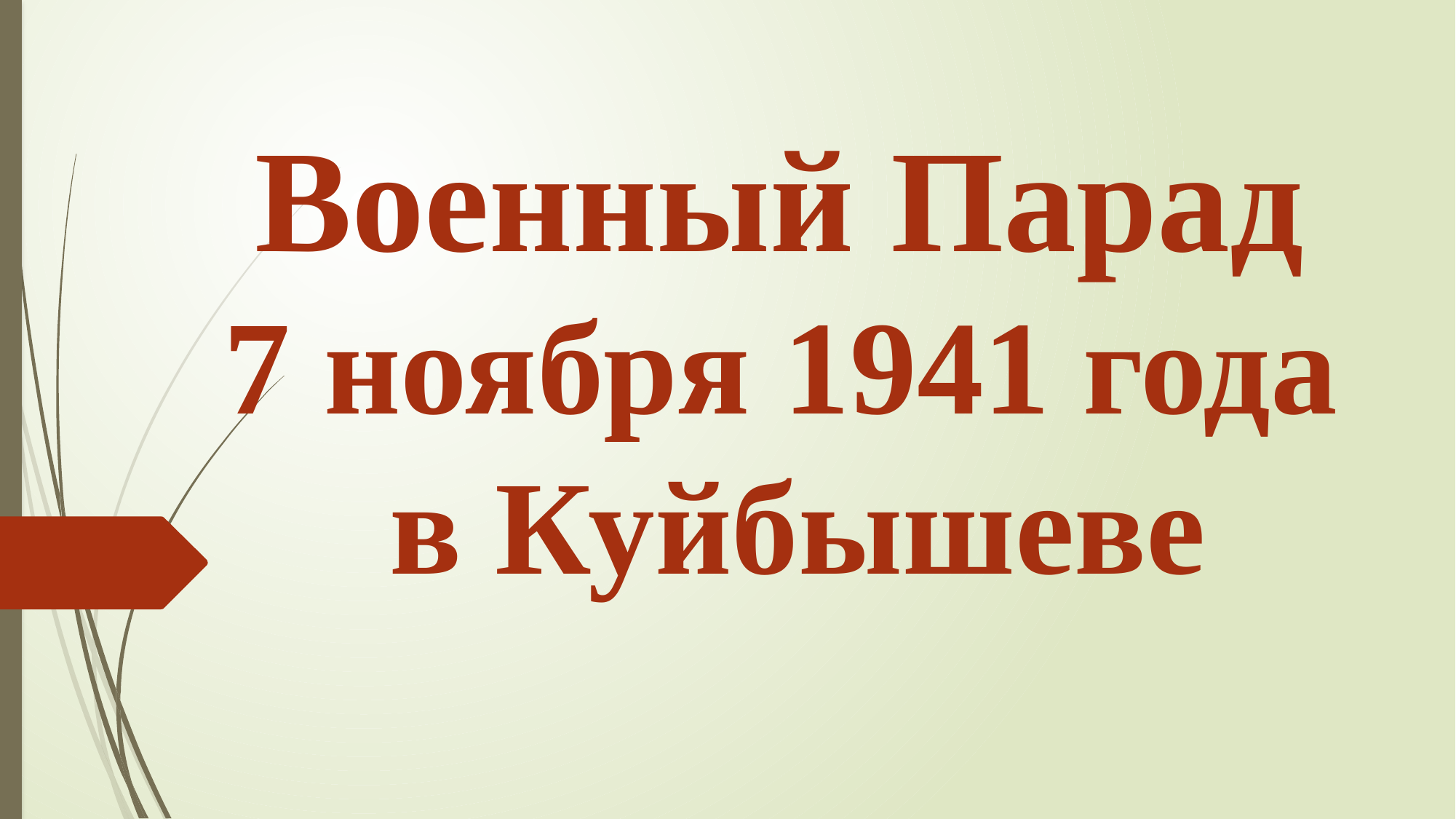

# Военный Парад 7 ноября 1941 года в Куйбышеве